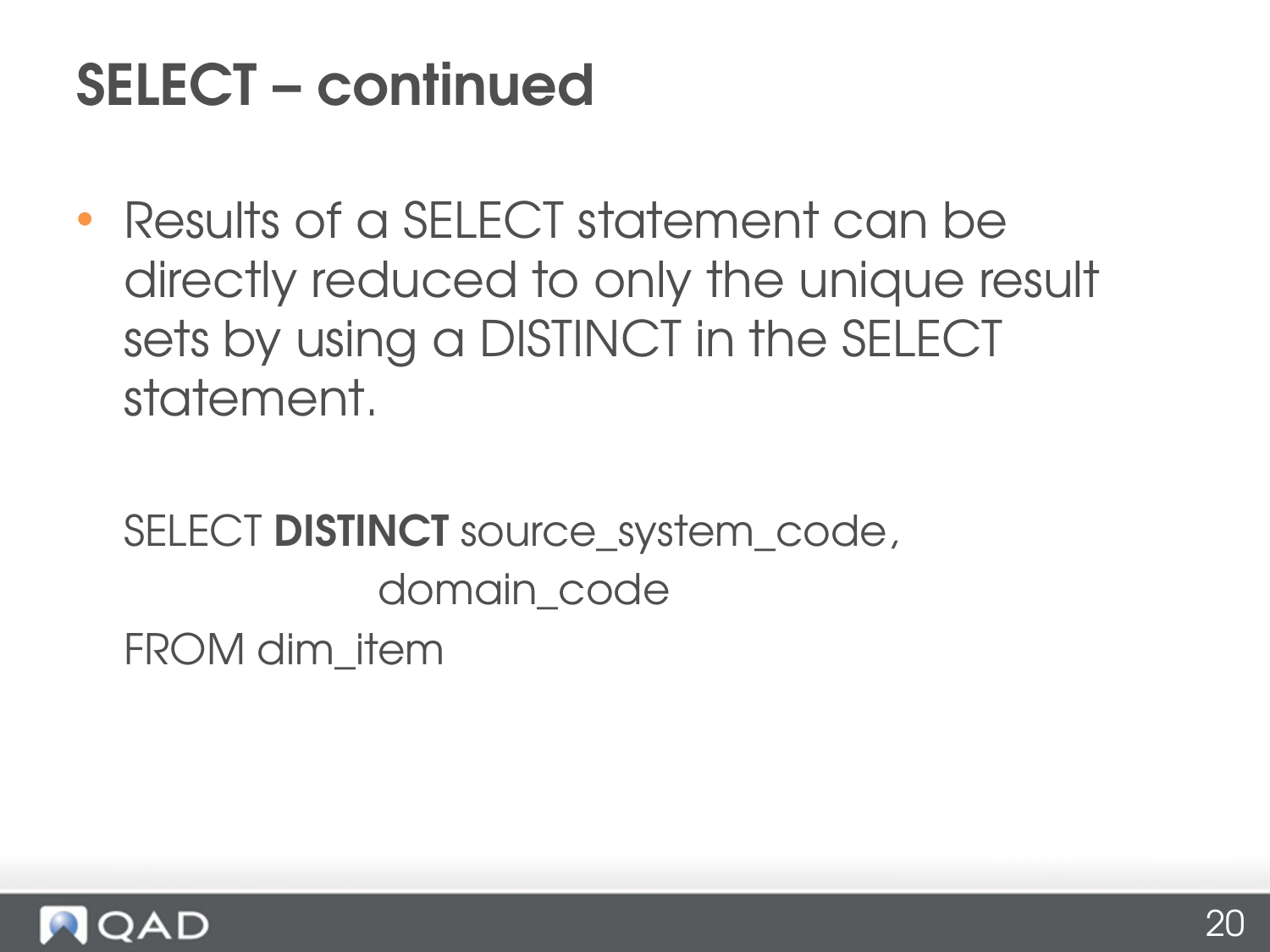

# SELECT – continued
Results of a SELECT statement can be directly reduced to only the unique result sets by using a DISTINCT in the SELECT statement.

	SELECT DISTINCT source_system_code,
			domain_code
	FROM dim_item

20